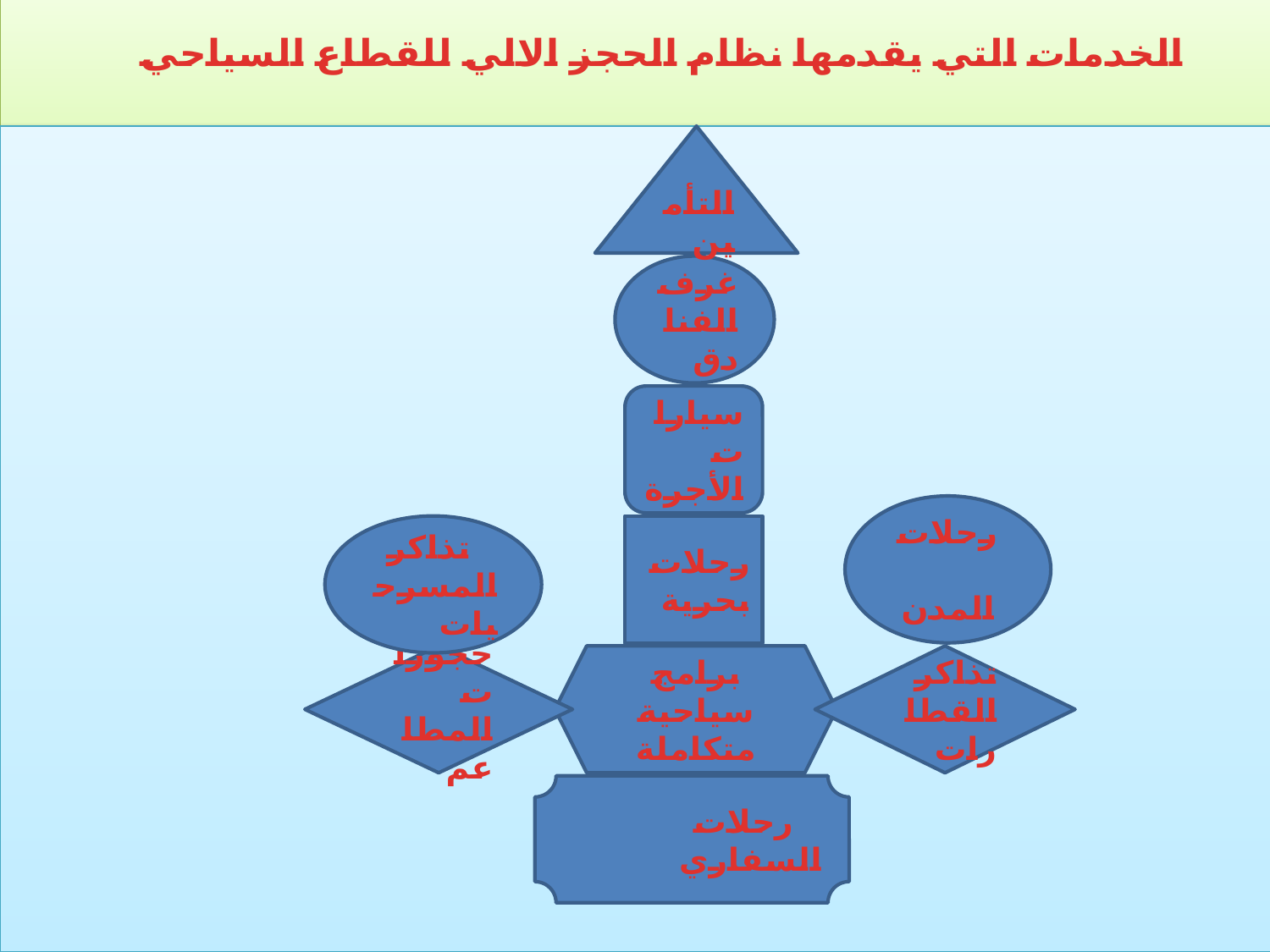

# الخدمات التي يقدمها نظام الحجز الالي للقطاع السياحي

التأمين
غرف الفنادق
سيارات الأجرة
 رحلات      المدن
   تذاكر المسرحيات
رحلات بحرية
حجوزات المطاعم
برامج سياحية متكاملة
تذاكر القطارات
   رحلات السفاري